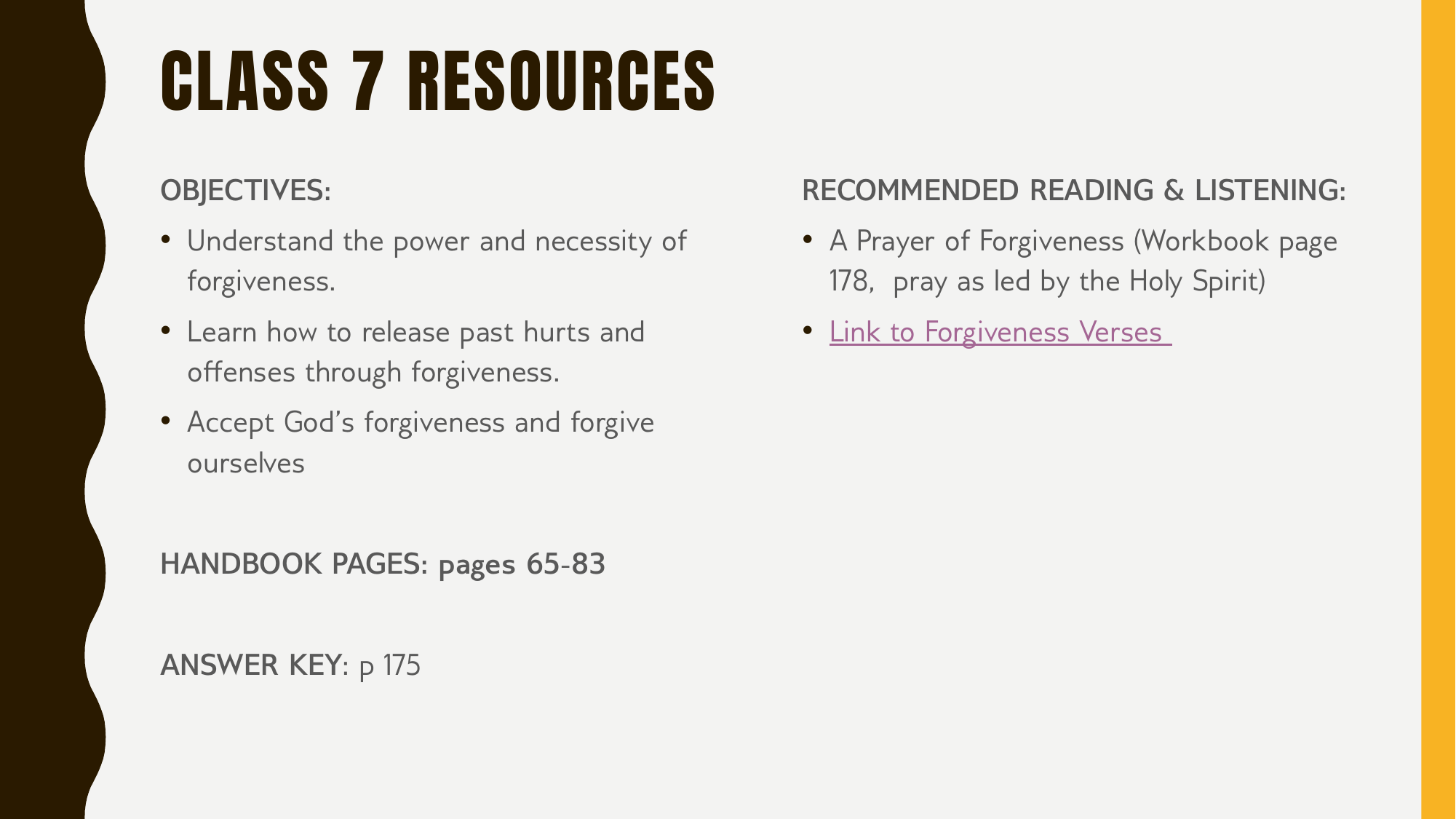

# CLASS 7 RESOURCES
OBJECTIVES:
Understand the power and necessity of forgiveness.
Learn how to release past hurts and offenses through forgiveness.
Accept God’s forgiveness and forgive ourselves

HANDBOOK PAGES: pages 65-83

ANSWER KEY: p 175
RECOMMENDED READING & LISTENING:
A Prayer of Forgiveness (Workbook page 178,  pray as led by the Holy Spirit)
Link to Forgiveness Verses